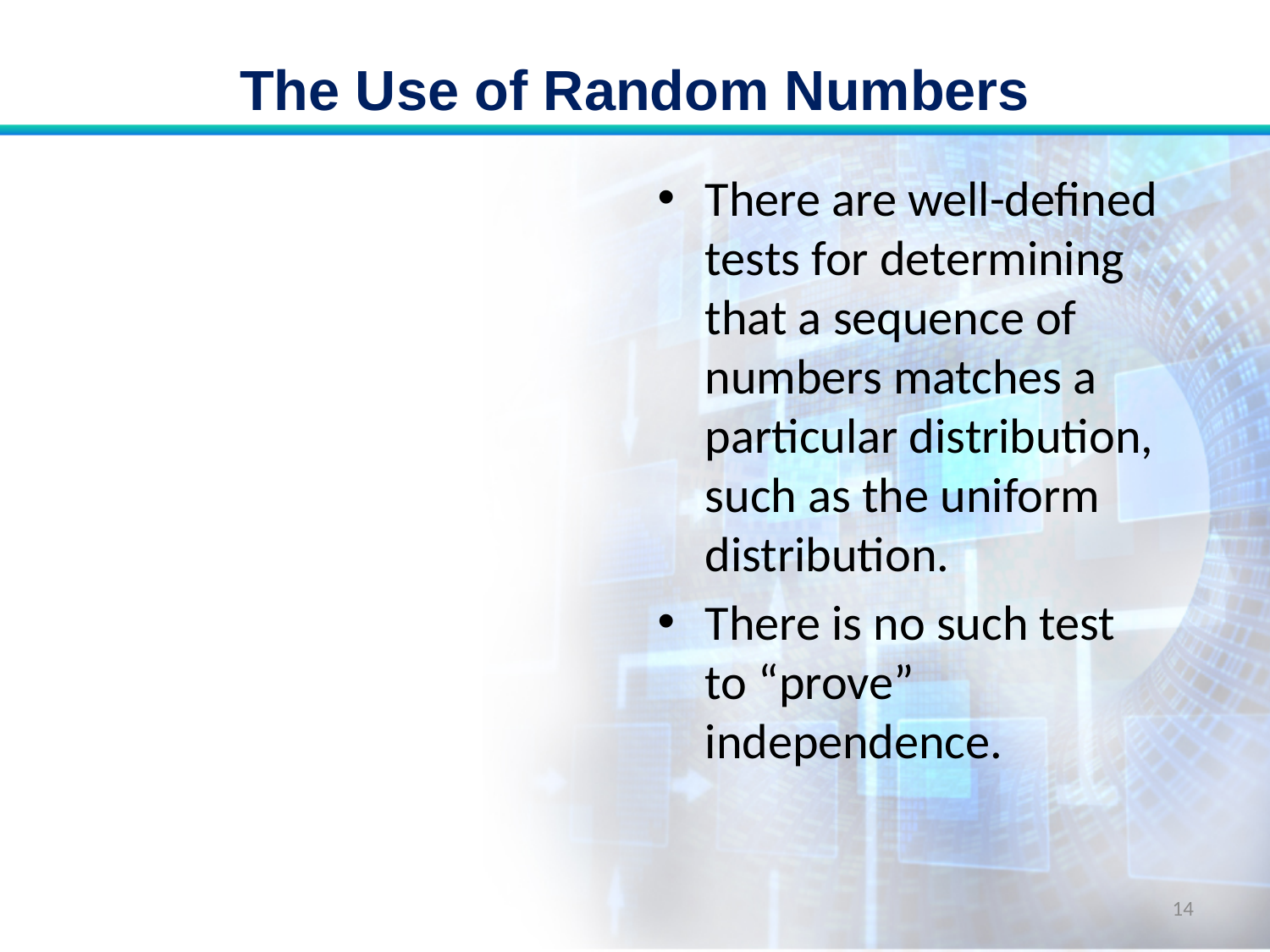

# The Use of Random Numbers
There are well-defined tests for determining that a sequence of numbers matches a particular distribution, such as the uniform distribution.
There is no such test to “prove” independence.

14